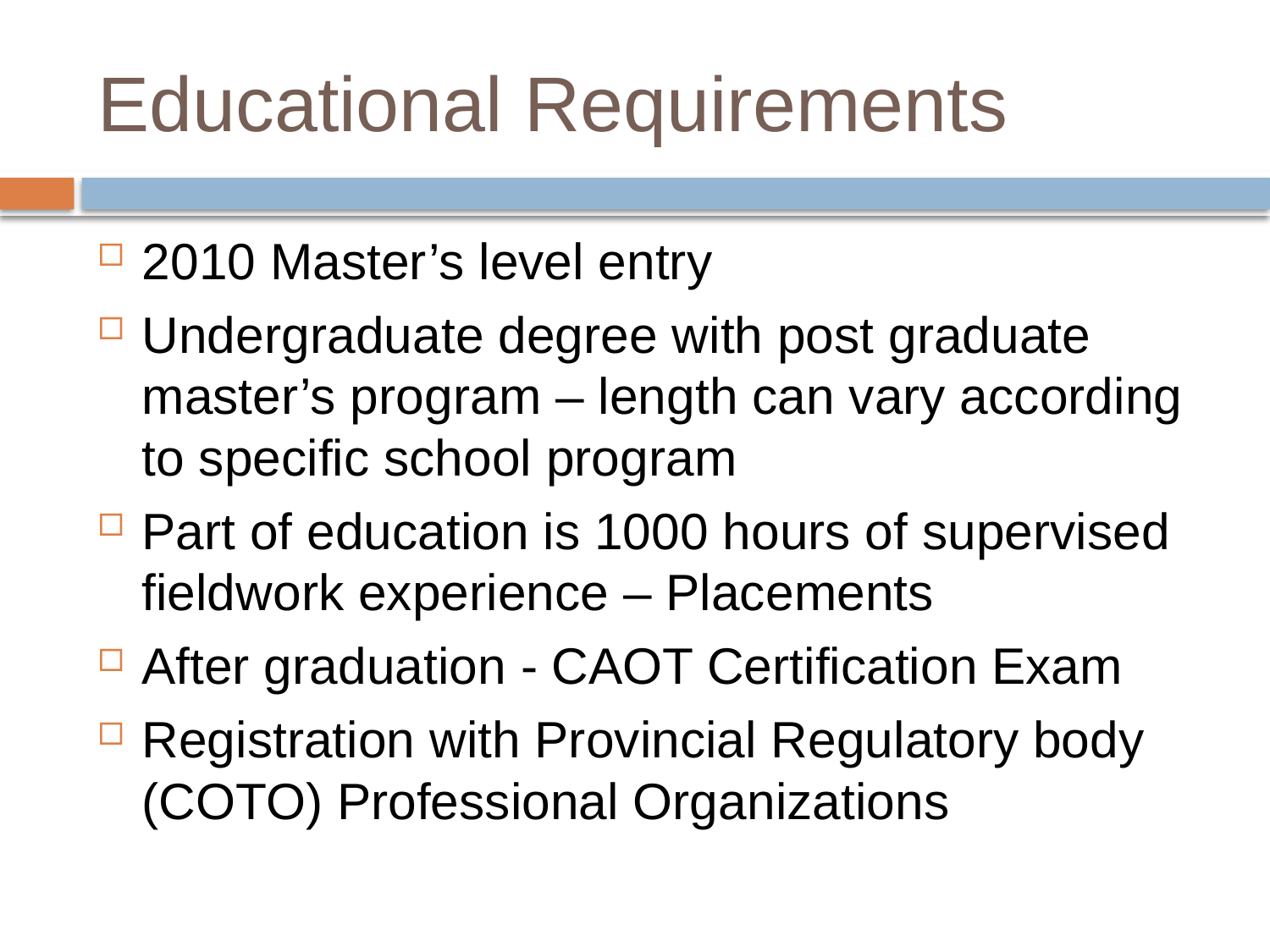

# Educational Requirements
2010 Master’s level entry
Undergraduate degree with post graduate master’s program – length can vary according to specific school program
Part of education is 1000 hours of supervised fieldwork experience – Placements
After graduation - CAOT Certification Exam
Registration with Provincial Regulatory body (COTO) Professional Organizations